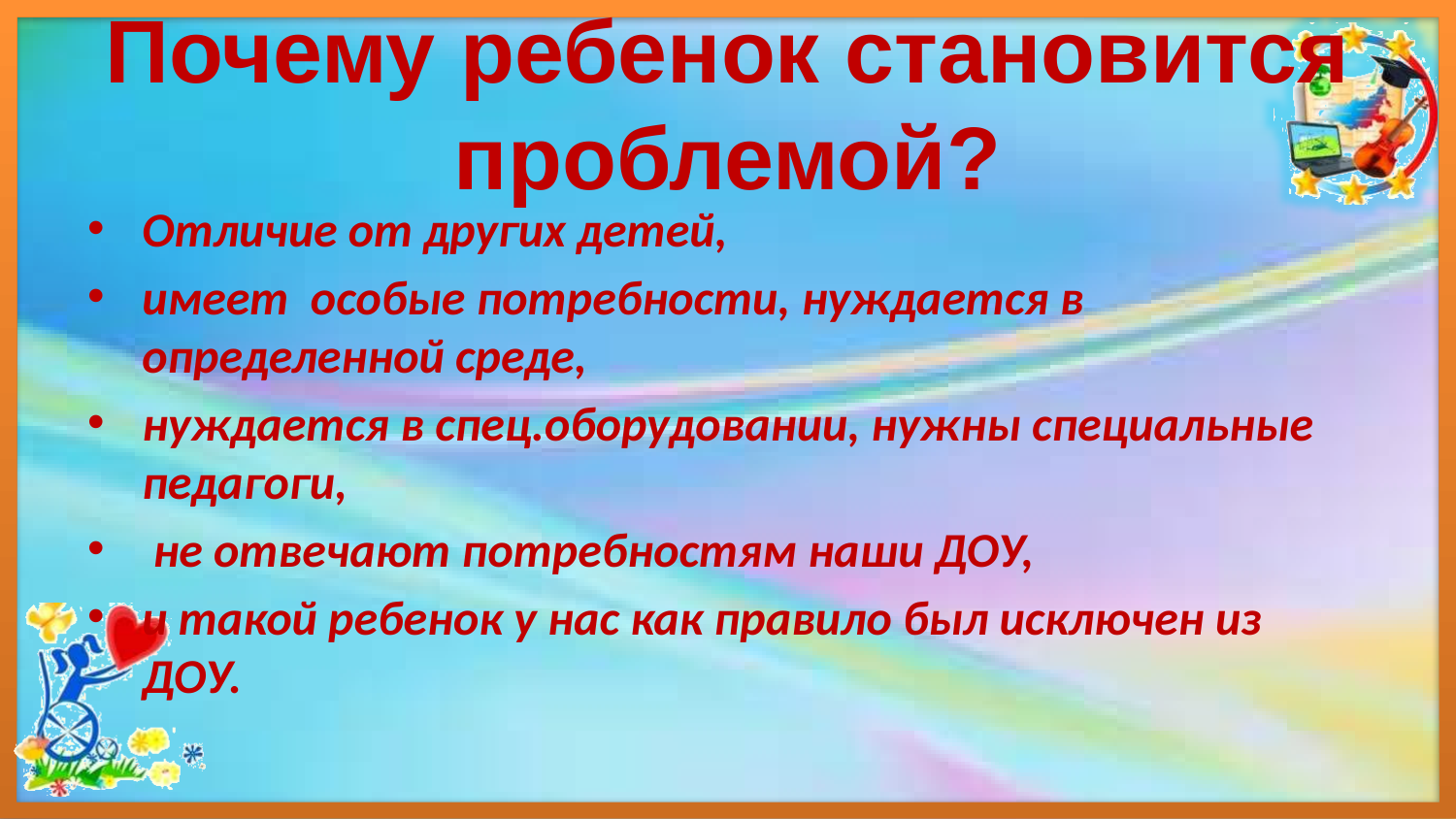

# Почему ребенок становится проблемой?
Отличие от других детей,
имеет  особые потребности, нуждается в определенной среде,
нуждается в спец.оборудовании, нужны специальные педагоги,
 не отвечают потребностям наши ДОУ,
и такой ребенок у нас как правило был исключен из ДОУ.